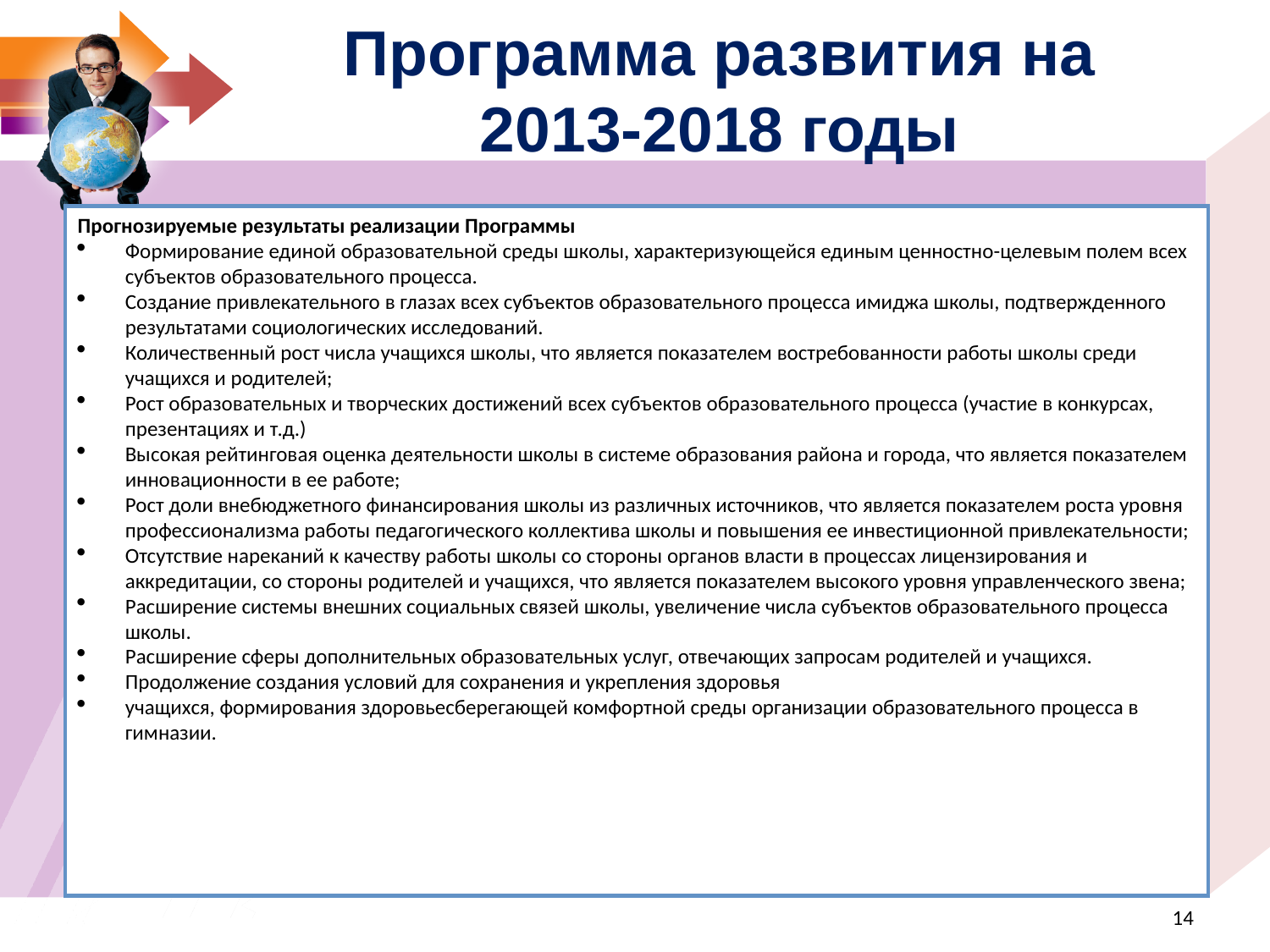

Программа развития на 2013-2018 годы
Прогнозируемые результаты реализации Программы
Формирование единой образовательной среды школы, характеризующейся единым ценностно-целевым полем всех субъектов образовательного процесса.
Создание привлекательного в глазах всех субъектов образовательного процесса имиджа школы, подтвержденного результатами социологических исследований.
Количественный рост числа учащихся школы, что является показателем востребованности работы школы среди учащихся и родителей;
Рост образовательных и творческих достижений всех субъектов образовательного процесса (участие в конкурсах, презентациях и т.д.)
Высокая рейтинговая оценка деятельности школы в системе образования района и города, что является показателем инновационности в ее работе;
Рост доли внебюджетного финансирования школы из различных источников, что является показателем роста уровня профессионализма работы педагогического коллектива школы и повышения ее инвестиционной привлекательности;
Отсутствие нареканий к качеству работы школы со стороны органов власти в процессах лицензирования и аккредитации, со стороны родителей и учащихся, что является показателем высокого уровня управленческого звена;
Расширение системы внешних социальных связей школы, увеличение числа субъектов образовательного процесса школы.
Расширение сферы дополнительных образовательных услуг, отвечающих запросам родителей и учащихся.
Продолжение создания условий для сохранения и укрепления здоровья
учащихся, формирования здоровьесберегающей комфортной среды организации образовательного процесса в гимназии.

14